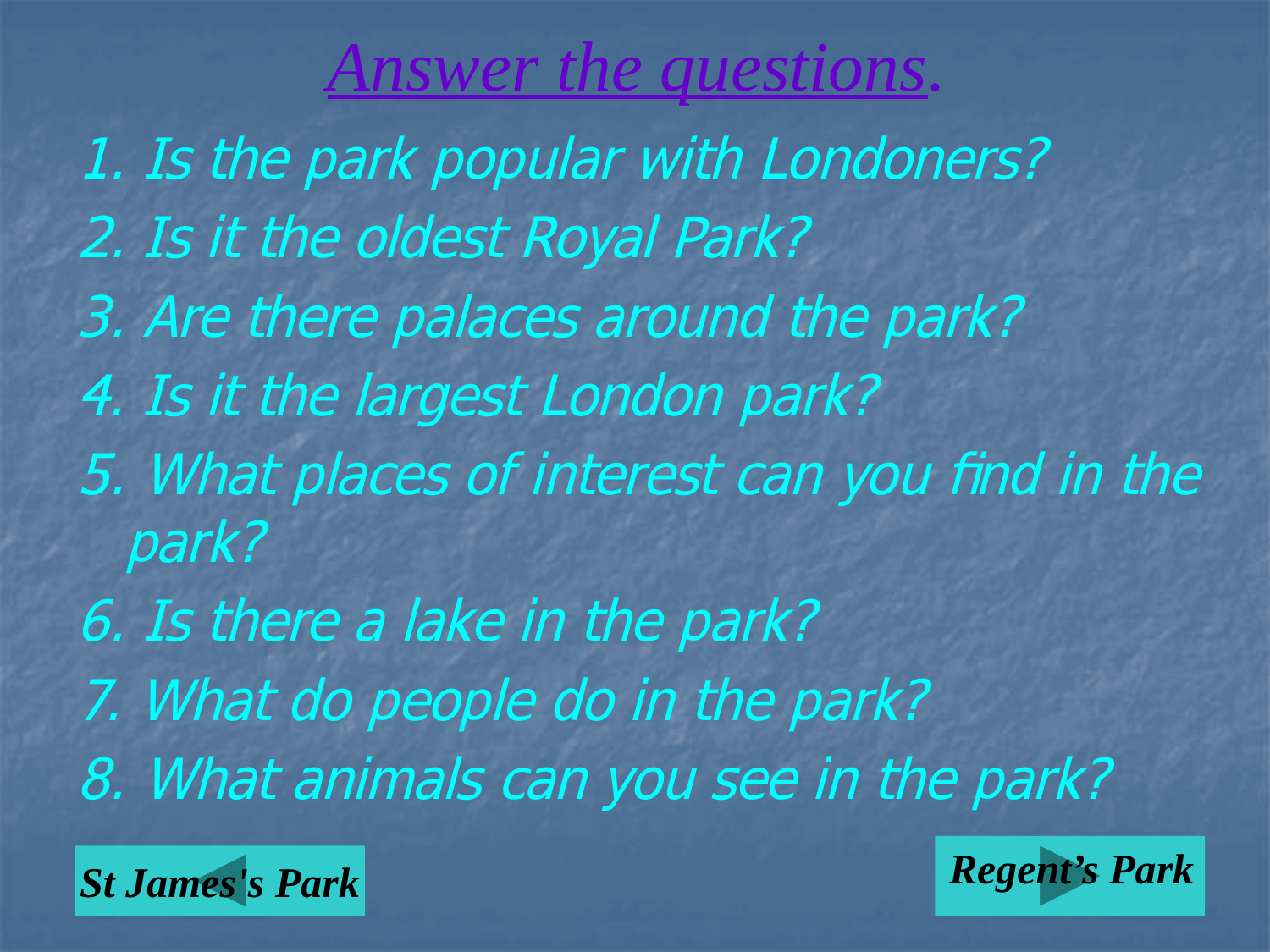

# Answer the questions.
1. Is the park popular with Londoners?
2. Is it the oldest Royal Park?
3. Are there palaces around the park?
4. Is it the largest London park?
5. What places of interest can you find in the park?
6. Is there a lake in the park?
7. What do people do in the park?
8. What animals can you see in the park?

Regent’s Park
St James's Park